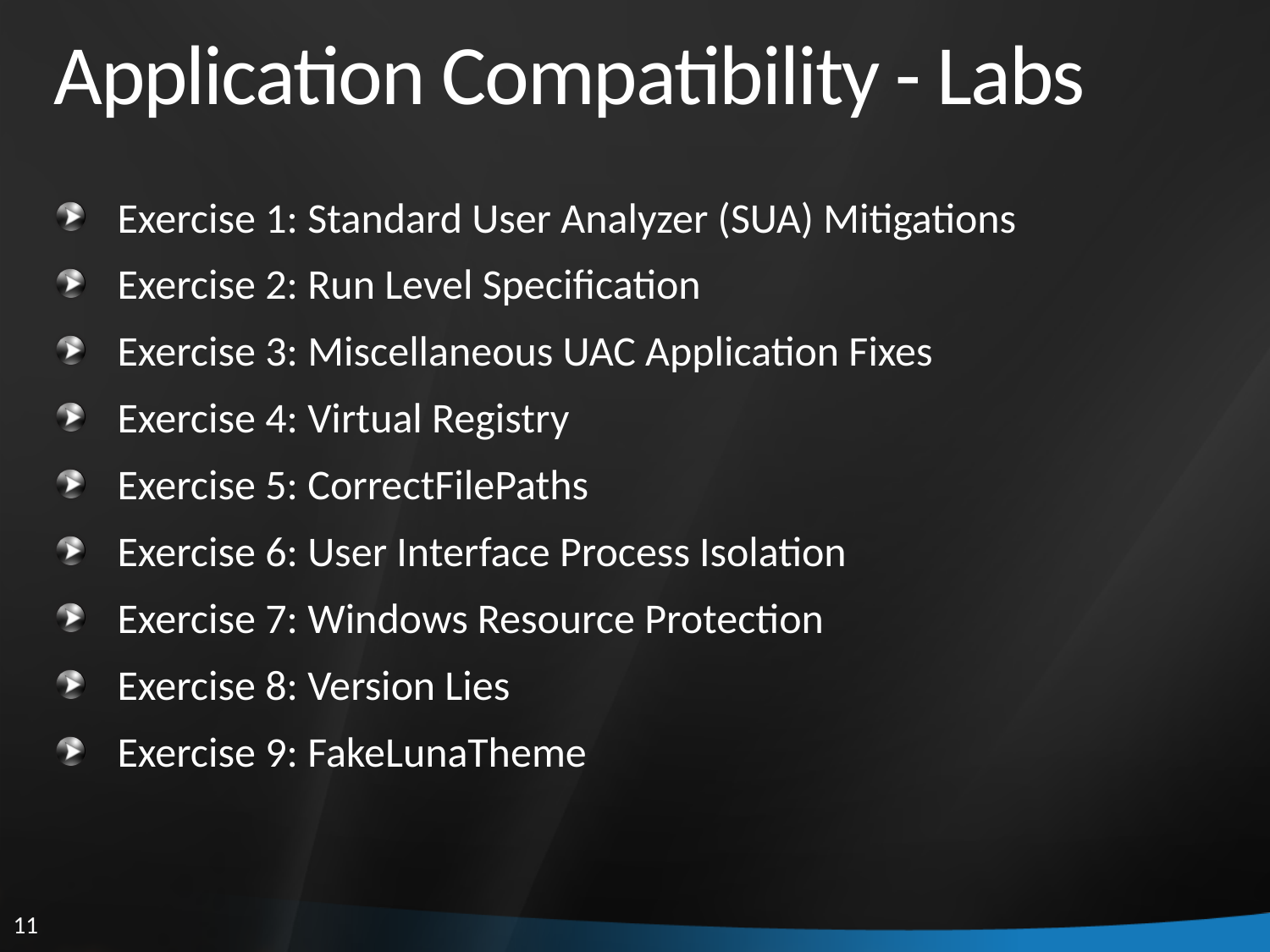

# Application Compatibility - Labs
Exercise 1: Standard User Analyzer (SUA) Mitigations
Exercise 2: Run Level Specification
Exercise 3: Miscellaneous UAC Application Fixes
Exercise 4: Virtual Registry
Exercise 5: CorrectFilePaths
Exercise 6: User Interface Process Isolation
Exercise 7: Windows Resource Protection
Exercise 8: Version Lies
Exercise 9: FakeLunaTheme